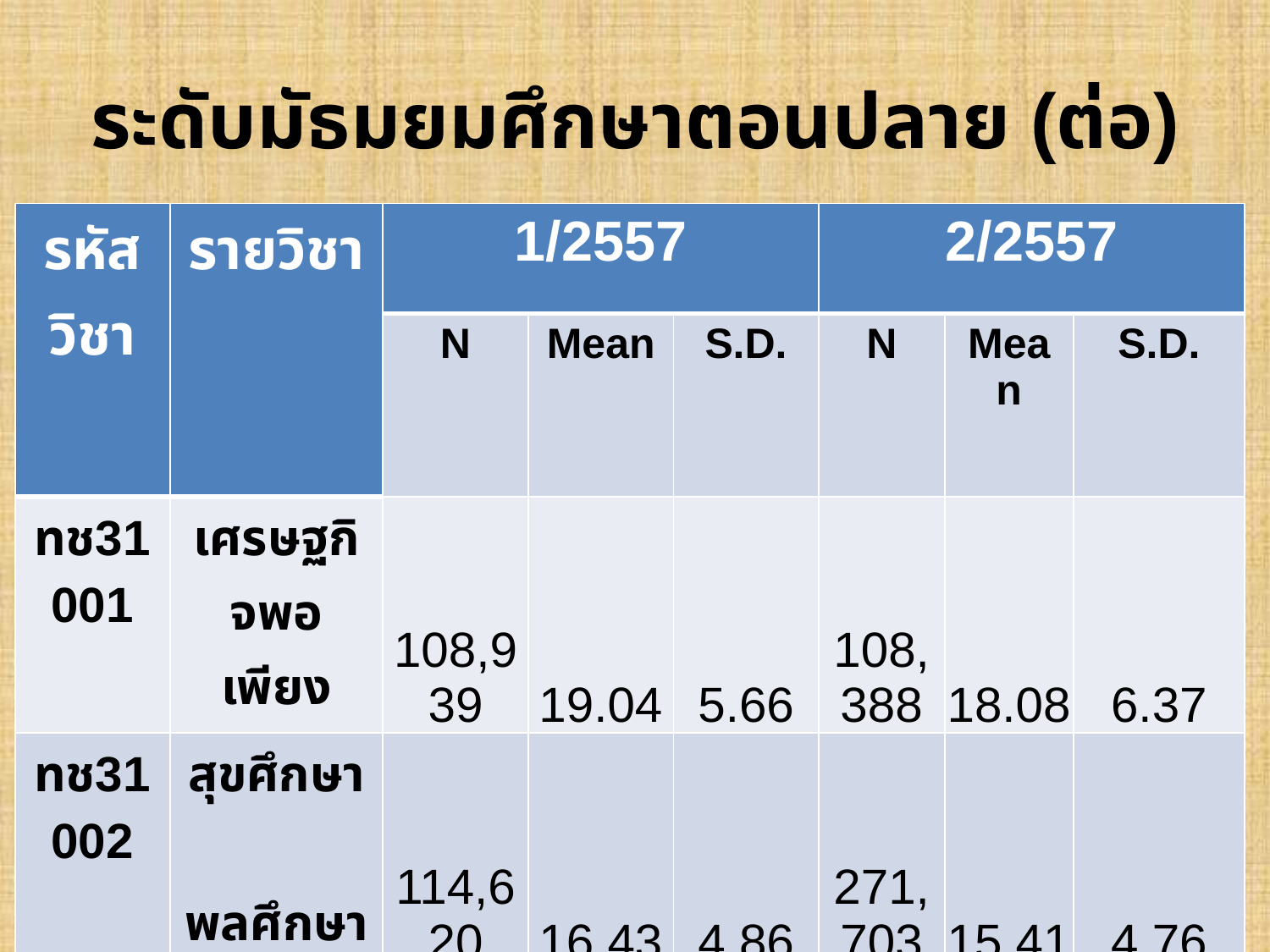

# ระดับมัธมยมศึกษาตอนปลาย (ต่อ)
| รหัสวิชา | รายวิชา | 1/2557 |  |  | 2/2557 |  |  |
| --- | --- | --- | --- | --- | --- | --- | --- |
|  |  | N | Mean | S.D. | N | Mean | S.D. |
| ทช31001 | เศรษฐกิจพอเพียง | 108,939 | 19.04 | 5.66 | 108,388 | 18.08 | 6.37 |
| ทช31002 | สุขศึกษา พลศึกษา | 114,620 | 16.43 | 4.86 | 271,703 | 15.41 | 4.76 |
| ทช31003 | ศิลปศึกษา | 136,091 | 17.71 | 5.55 | 115,424 | 13.79 | 4.49 |